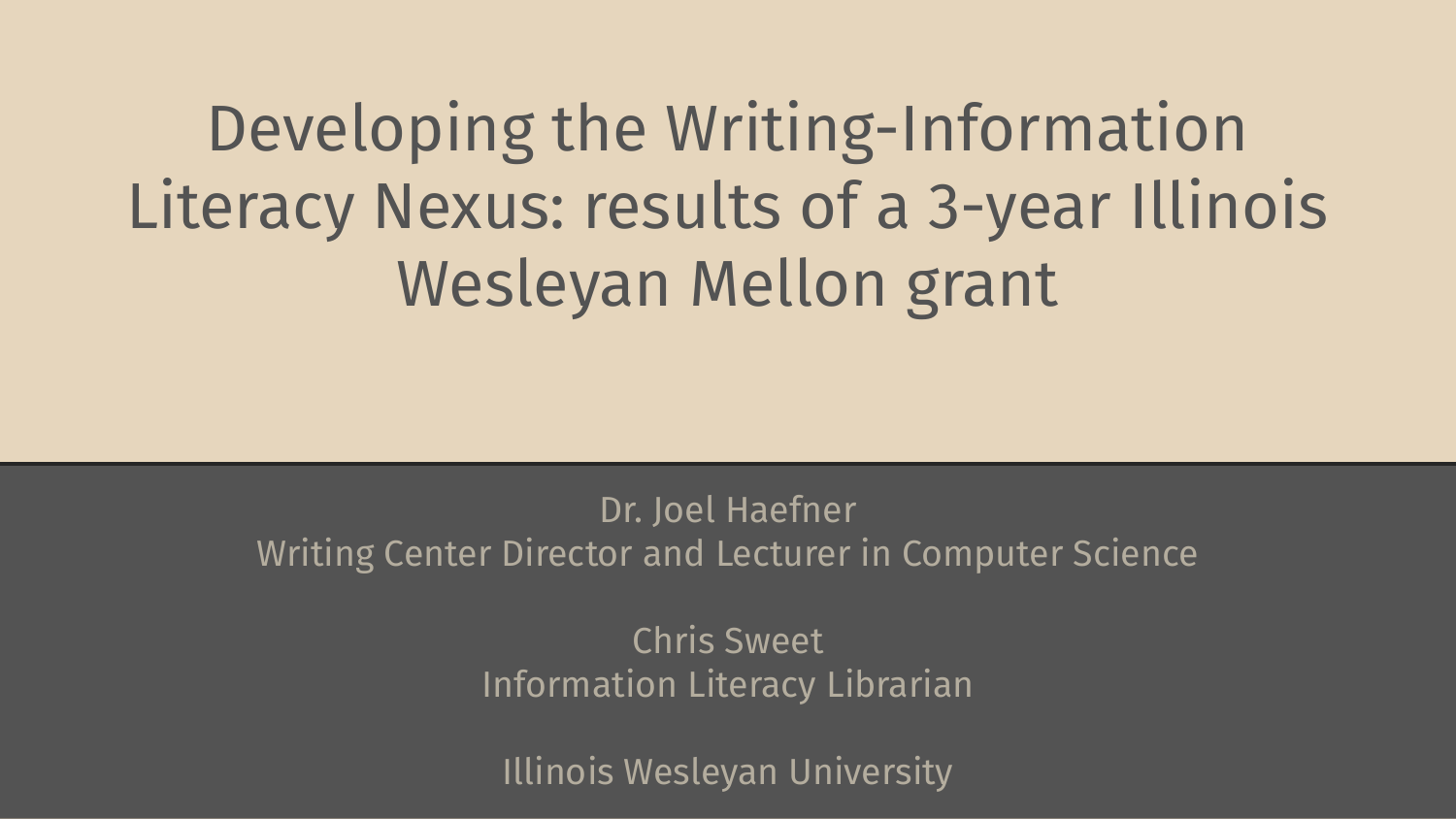

# Developing the Writing-Information Literacy Nexus: results of a 3-year Illinois Wesleyan Mellon grant
Dr. Joel Haefner
Writing Center Director and Lecturer in Computer Science
Chris Sweet
Information Literacy Librarian

Illinois Wesleyan University